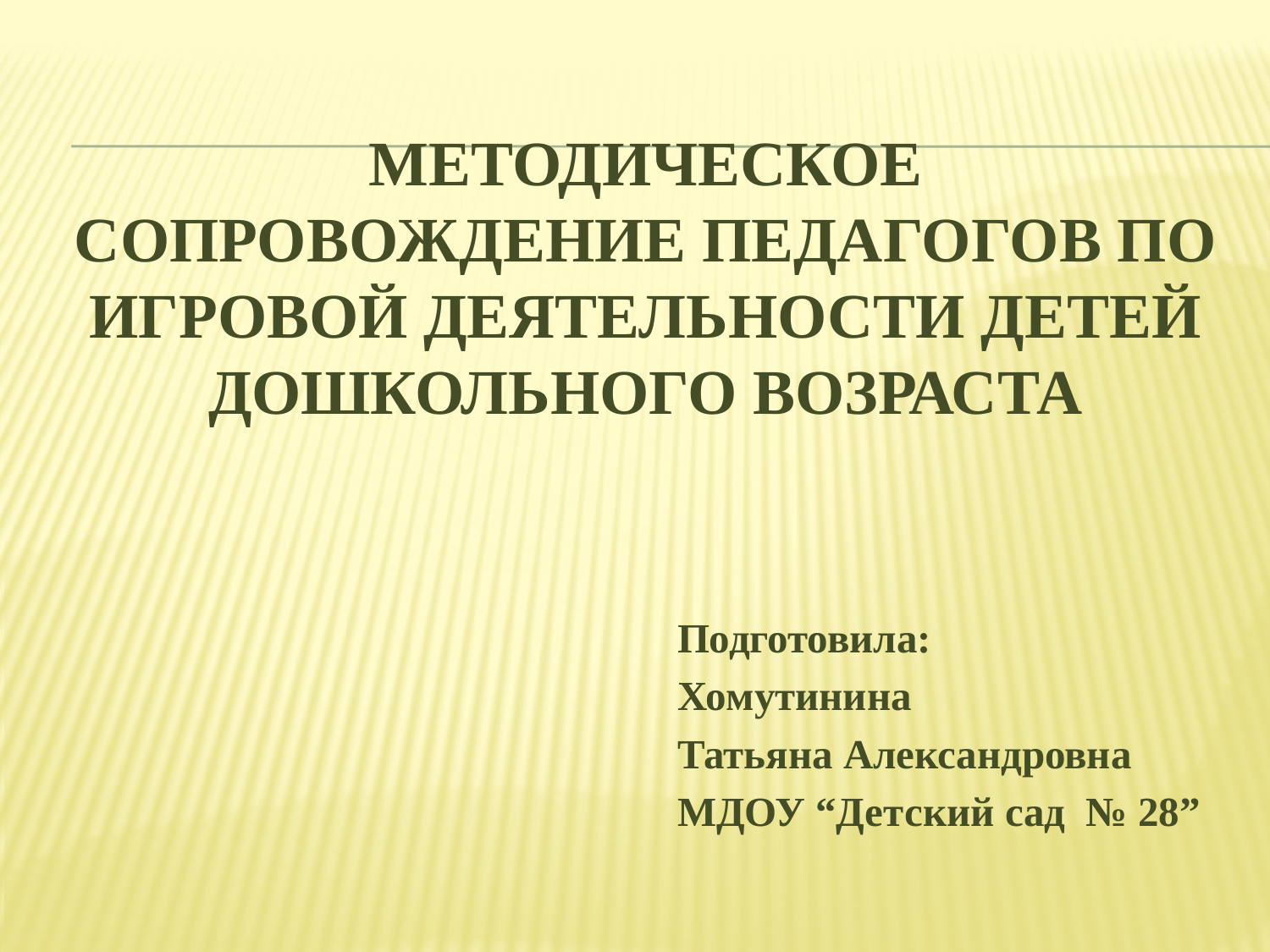

# Методическое сопровождение педагогов по игровой деятельности детей дошкольного возраста
Подготовила:
Хомутинина
Татьяна Александровна
МДОУ “Детский сад  № 28”